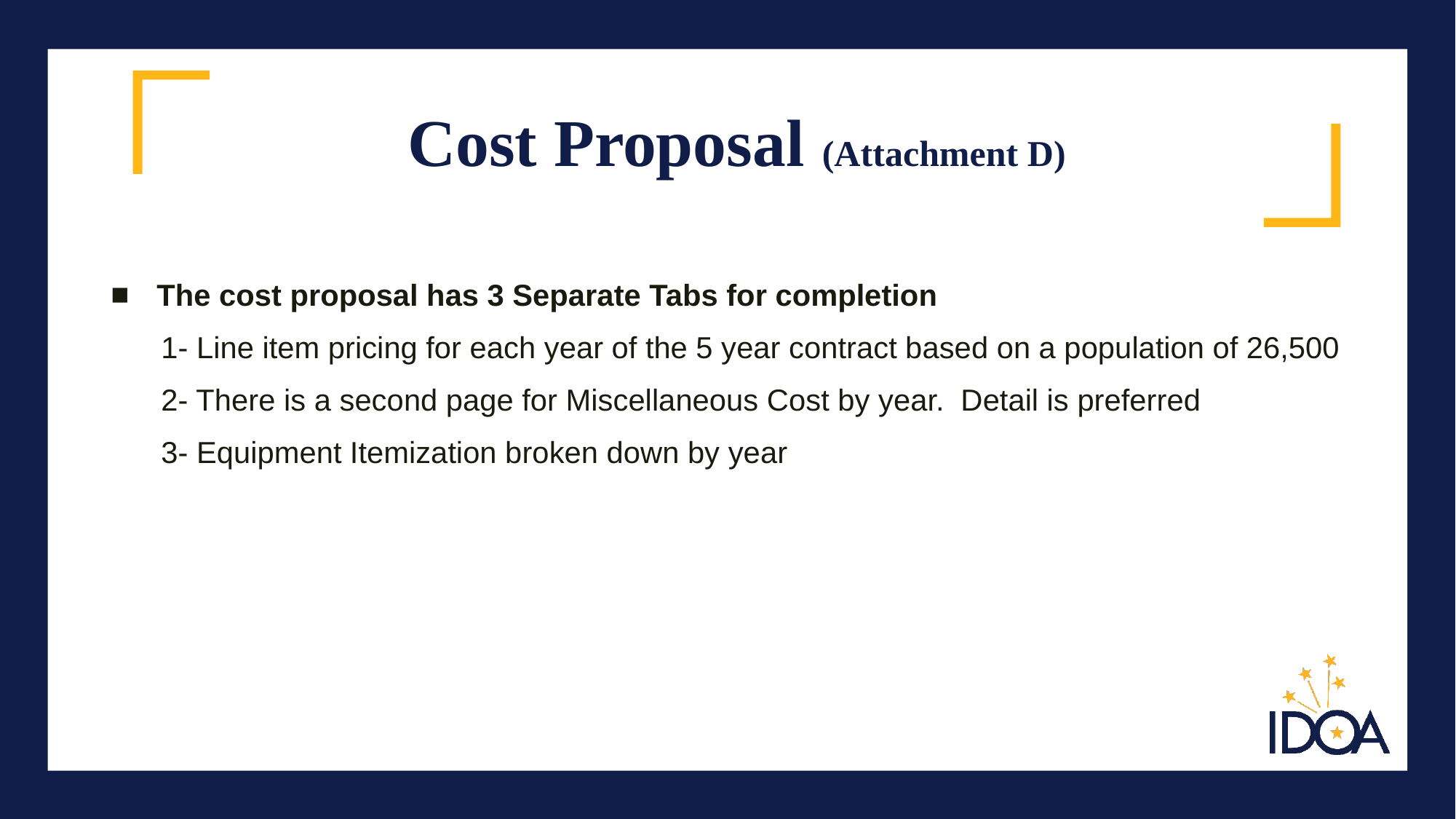

# Cost Proposal (Attachment D)
The cost proposal has 3 Separate Tabs for completion
      1- Line item pricing for each year of the 5 year contract based on a population of 26,500
      2- There is a second page for Miscellaneous Cost by year.  Detail is preferred
      3- Equipment Itemization broken down by year